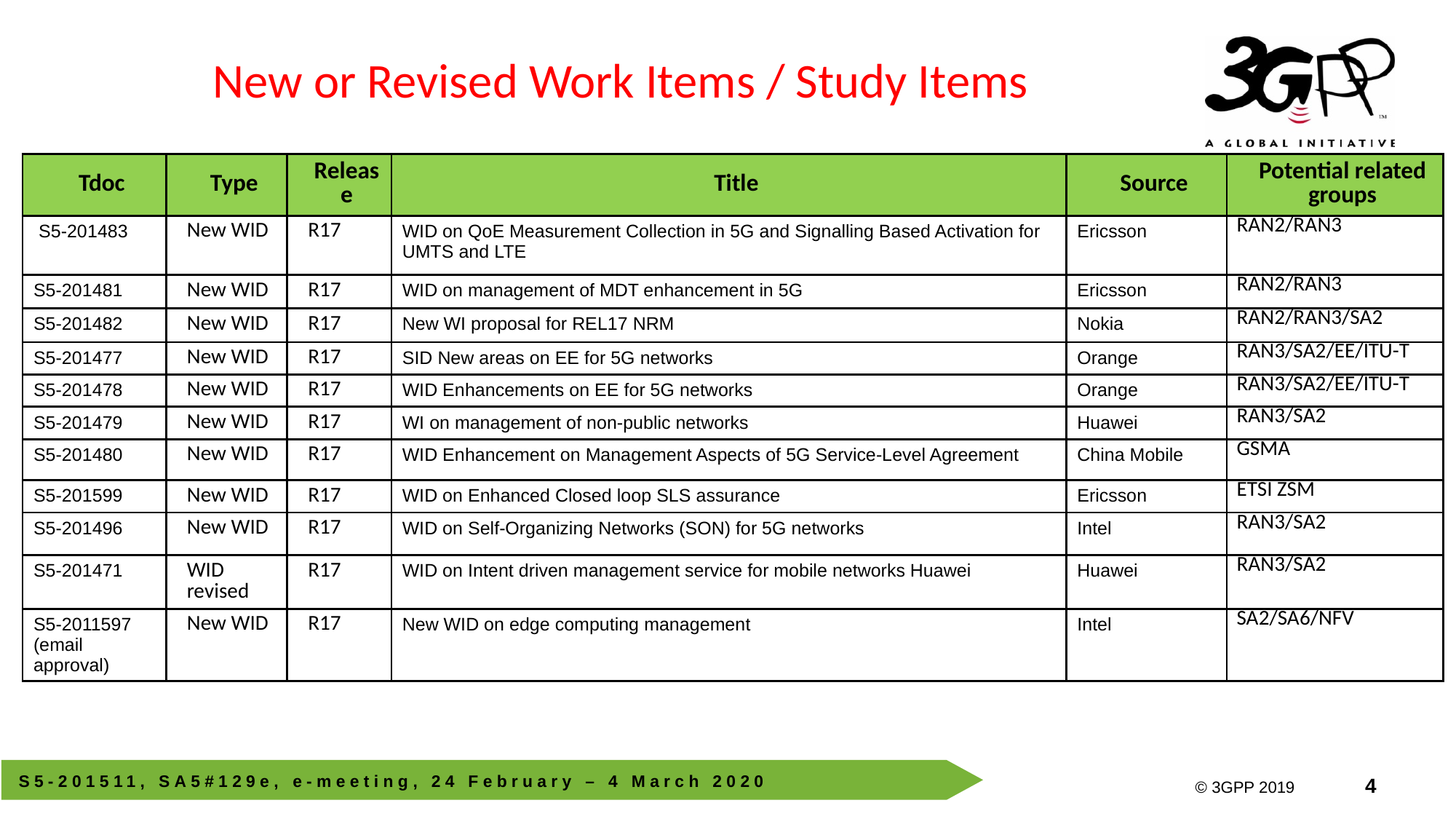

New or Revised Work Items / Study Items
| Tdoc | Type | Release | Title | Source | Potential related groups |
| --- | --- | --- | --- | --- | --- |
| S5-201483 | New WID | R17 | WID on QoE Measurement Collection in 5G and Signalling Based Activation for UMTS and LTE | Ericsson | RAN2/RAN3 |
| S5-201481 | New WID | R17 | WID on management of MDT enhancement in 5G | Ericsson | RAN2/RAN3 |
| S5-201482 | New WID | R17 | New WI proposal for REL17 NRM | Nokia | RAN2/RAN3/SA2 |
| S5-201477 | New WID | R17 | SID New areas on EE for 5G networks | Orange | RAN3/SA2/EE/ITU-T |
| S5-201478 | New WID | R17 | WID Enhancements on EE for 5G networks | Orange | RAN3/SA2/EE/ITU-T |
| S5-201479 | New WID | R17 | WI on management of non-public networks | Huawei | RAN3/SA2 |
| S5-201480 | New WID | R17 | WID Enhancement on Management Aspects of 5G Service-Level Agreement | China Mobile | GSMA |
| S5-201599 | New WID | R17 | WID on Enhanced Closed loop SLS assurance | Ericsson | ETSI ZSM |
| S5-201496 | New WID | R17 | WID on Self-Organizing Networks (SON) for 5G networks | Intel | RAN3/SA2 |
| S5-201471 | WID revised | R17 | WID on Intent driven management service for mobile networks Huawei | Huawei | RAN3/SA2 |
| S5-2011597 (email approval) | New WID | R17 | New WID on edge computing management | Intel | SA2/SA6/NFV |